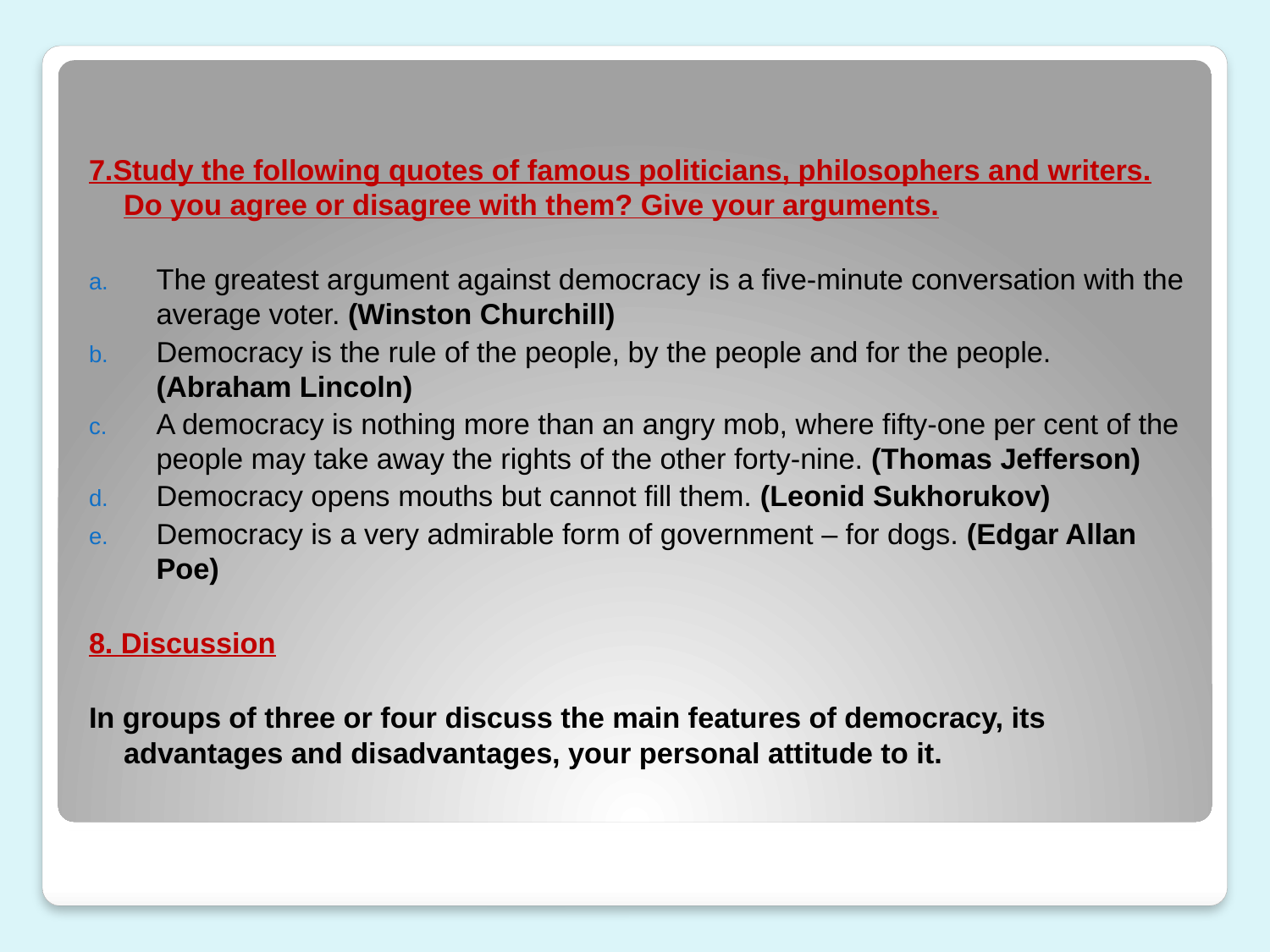

#
7.Study the following quotes of famous politicians, philosophers and writers. Do you agree or disagree with them? Give your arguments.

The greatest argument against democracy is a five-minute conversation with the average voter. (Winston Churchill)
Democracy is the rule of the people, by the people and for the people. (Abraham Lincoln)
A democracy is nothing more than an angry mob, where fifty-one per cent of the people may take away the rights of the other forty-nine. (Thomas Jefferson)
Democracy opens mouths but cannot fill them. (Leonid Sukhorukov)
Democracy is a very admirable form of government – for dogs. (Edgar Allan Poe)

8. Discussion

In groups of three or four discuss the main features of democracy, its advantages and disadvantages, your personal attitude to it.